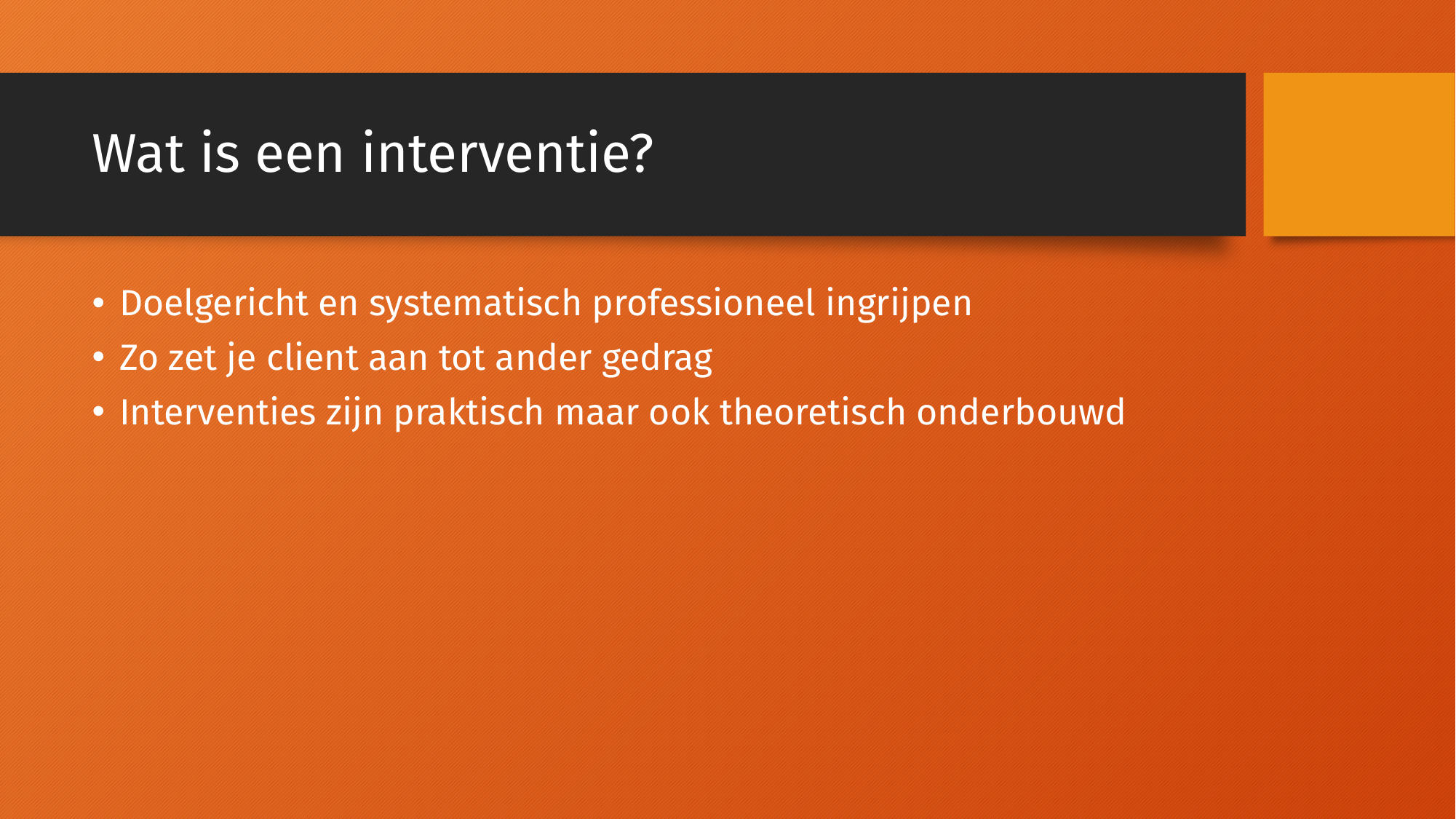

# Wat is een interventie?
Doelgericht en systematisch professioneel ingrijpen
Zo zet je client aan tot ander gedrag
Interventies zijn praktisch maar ook theoretisch onderbouwd